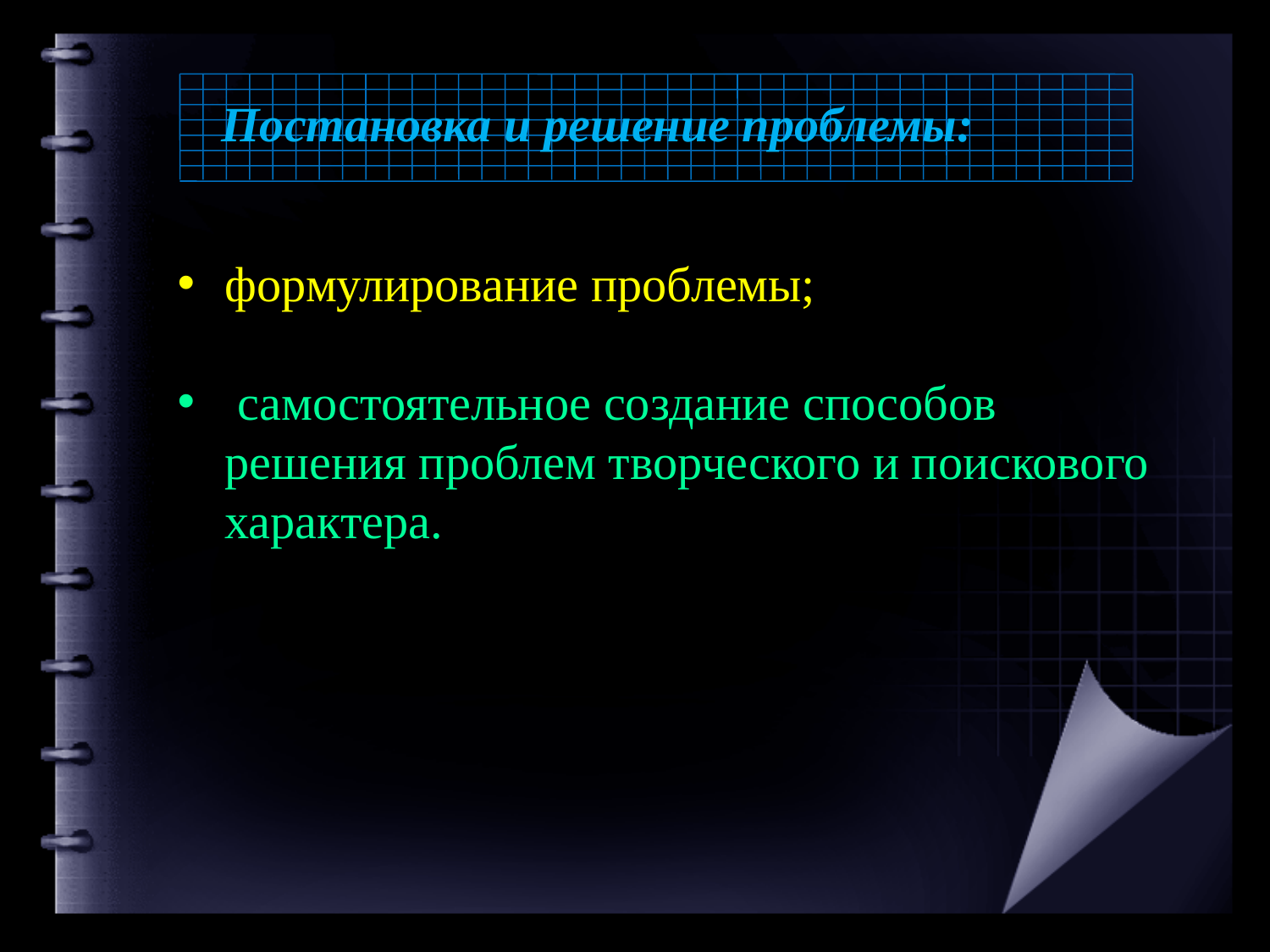

Постановка и решение проблемы:
формулирование проблемы;

 самостоятельное создание способов решения проблем творческого и поискового характера.